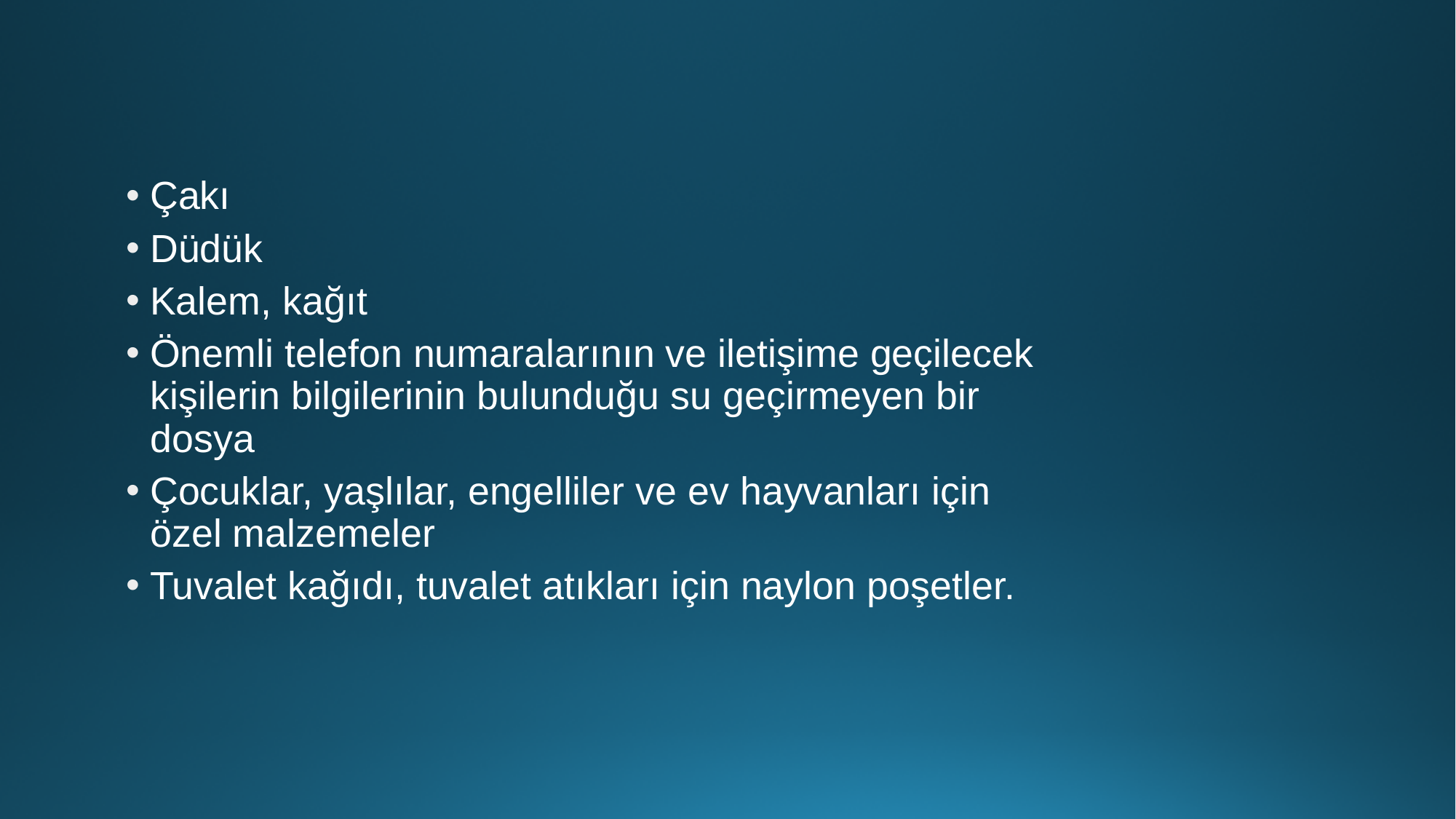

#
Çakı
Düdük
Kalem, kağıt
Önemli telefon numaralarının ve iletişime geçilecek kişilerin bilgilerinin bulunduğu su geçirmeyen bir dosya
Çocuklar, yaşlılar, engelliler ve ev hayvanları için özel malzemeler
Tuvalet kağıdı, tuvalet atıkları için naylon poşetler.